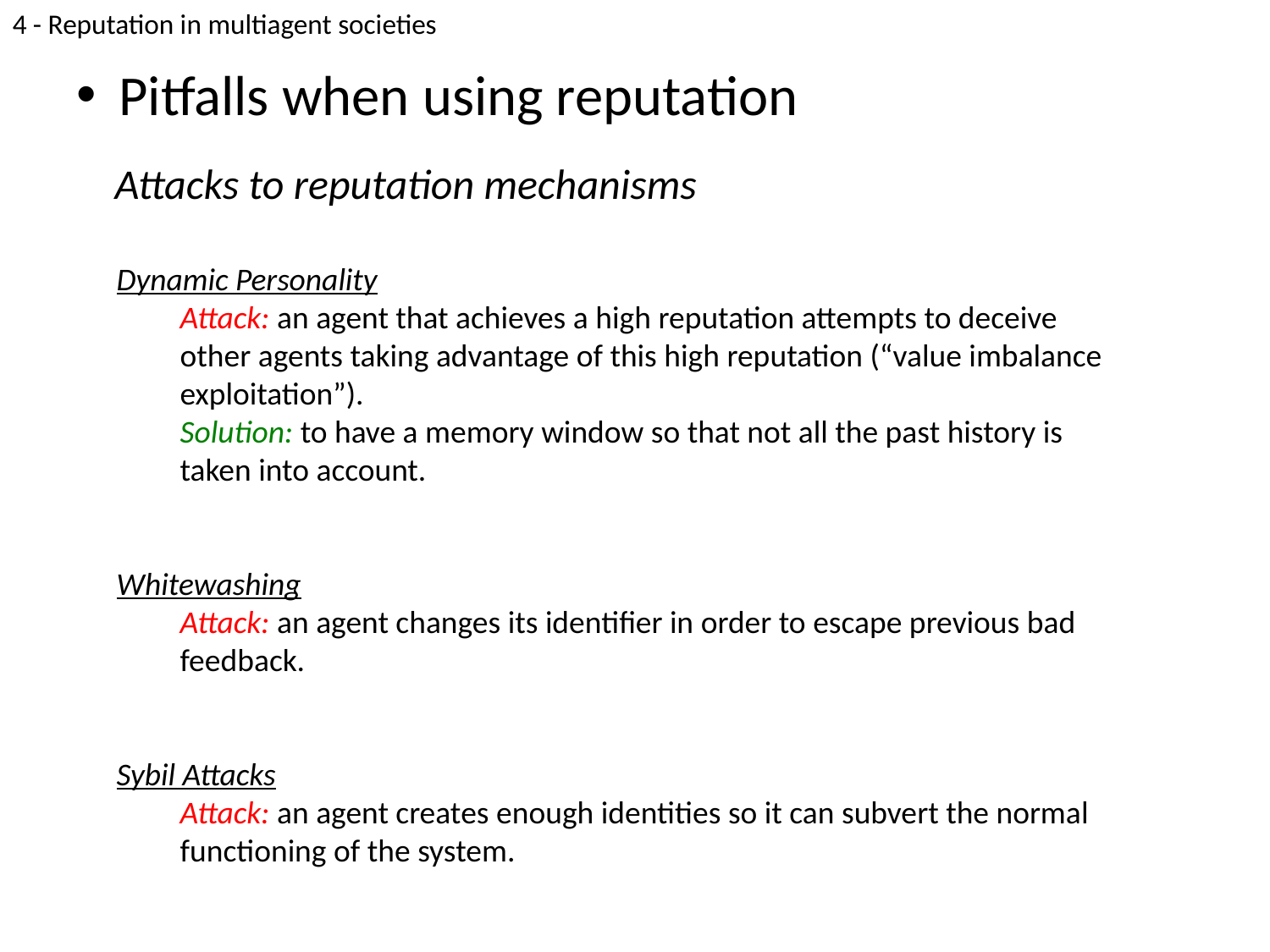

4 - Reputation in multiagent societies
# Pitfalls when using reputation
Attacks to reputation mechanisms
Dynamic Personality
Attack: an agent that achieves a high reputation attempts to deceive other agents taking advantage of this high reputation (“value imbalance exploitation”).
Solution: to have a memory window so that not all the past history is taken into account.

Whitewashing
Attack: an agent changes its identifier in order to escape previous bad feedback.

Sybil Attacks
Attack: an agent creates enough identities so it can subvert the normal functioning of the system.